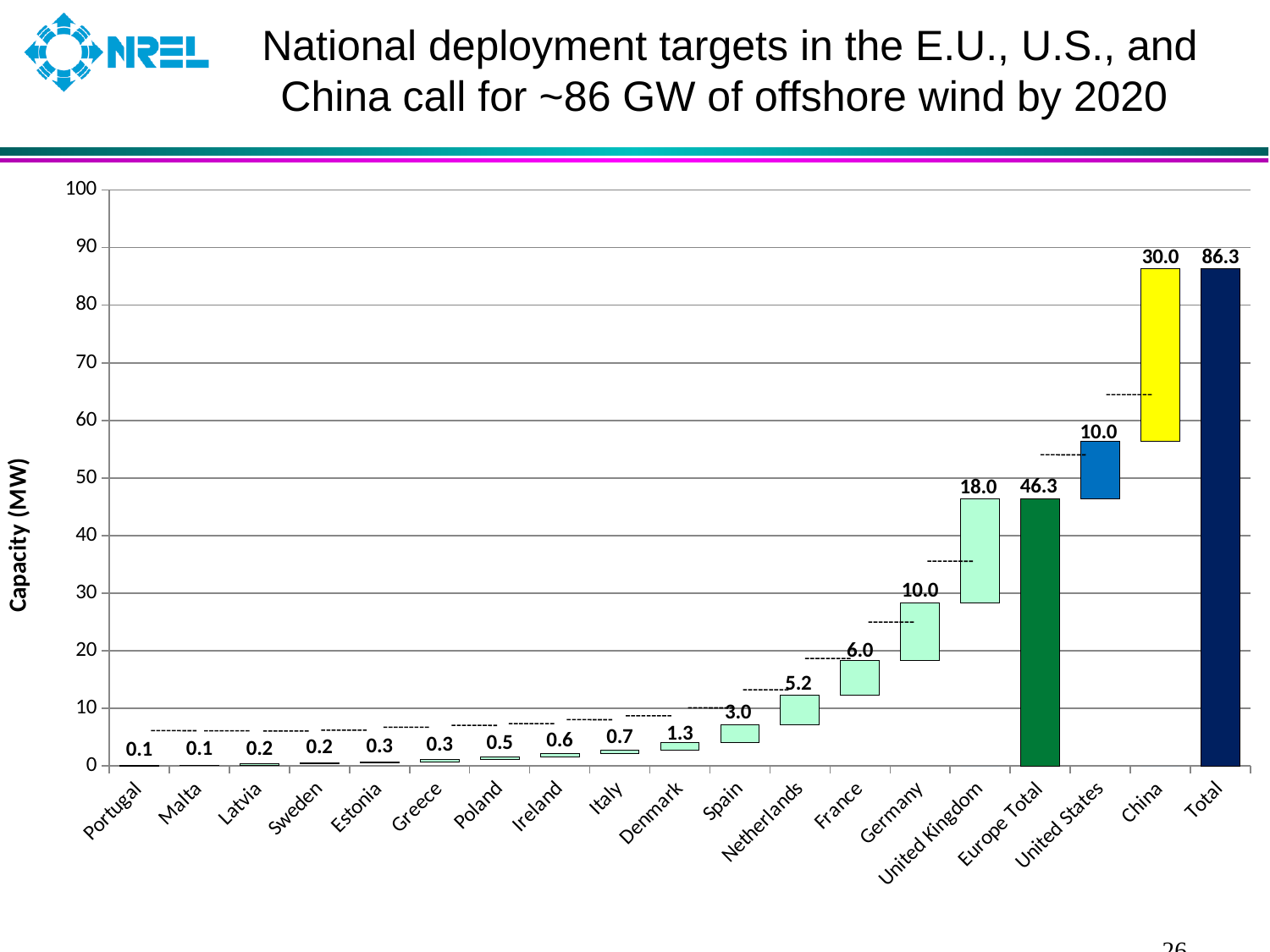

National deployment targets in the E.U., U.S., and China call for ~86 GW of offshore wind by 2020

### Chart

| Category |  |  |  |
|---|---|---|---|
| Portugal | None | 0.0 | 0.05099999999999491 |
| Malta | None | 0.05099999999999491 | 0.09500000000000004 |
| Latvia | None | 0.14599999999999533 | 0.18000000000000024 |
| Sweden | None | 0.32599999999999607 | 0.18200000000000024 |
| Estonia | None | 0.5079999999999949 | 0.25 |
| Greece | None | 0.757999999999996 | 0.3000000000000003 |
| Poland | None | 1.0579999999999916 | 0.5 |
| Ireland | None | 1.5579999999999916 | 0.5550000000000006 |
| Italy | None | 2.1129999999999947 | 0.6800000000000006 |
| Denmark | None | 2.7929999999999953 | 1.339 |
| Spain | None | 4.131999999999995 | 3.0 |
| Netherlands | None | 7.131999999999995 | 5.1779999999999955 |
| France | None | 12.310000000000002 | 6.0 |
| Germany | None | 18.30999999999999 | 10.0 |
| United Kingdom | 0.0 | 28.30999999999999 | 18.0 |
| Europe Total | 0.0 | 0.0 | 46.31 |
| United States | None | 46.31 | 10.0 |
| China | 0.0 | 56.31 | 30.0 |
| Total | None | None | 86.31 |

26